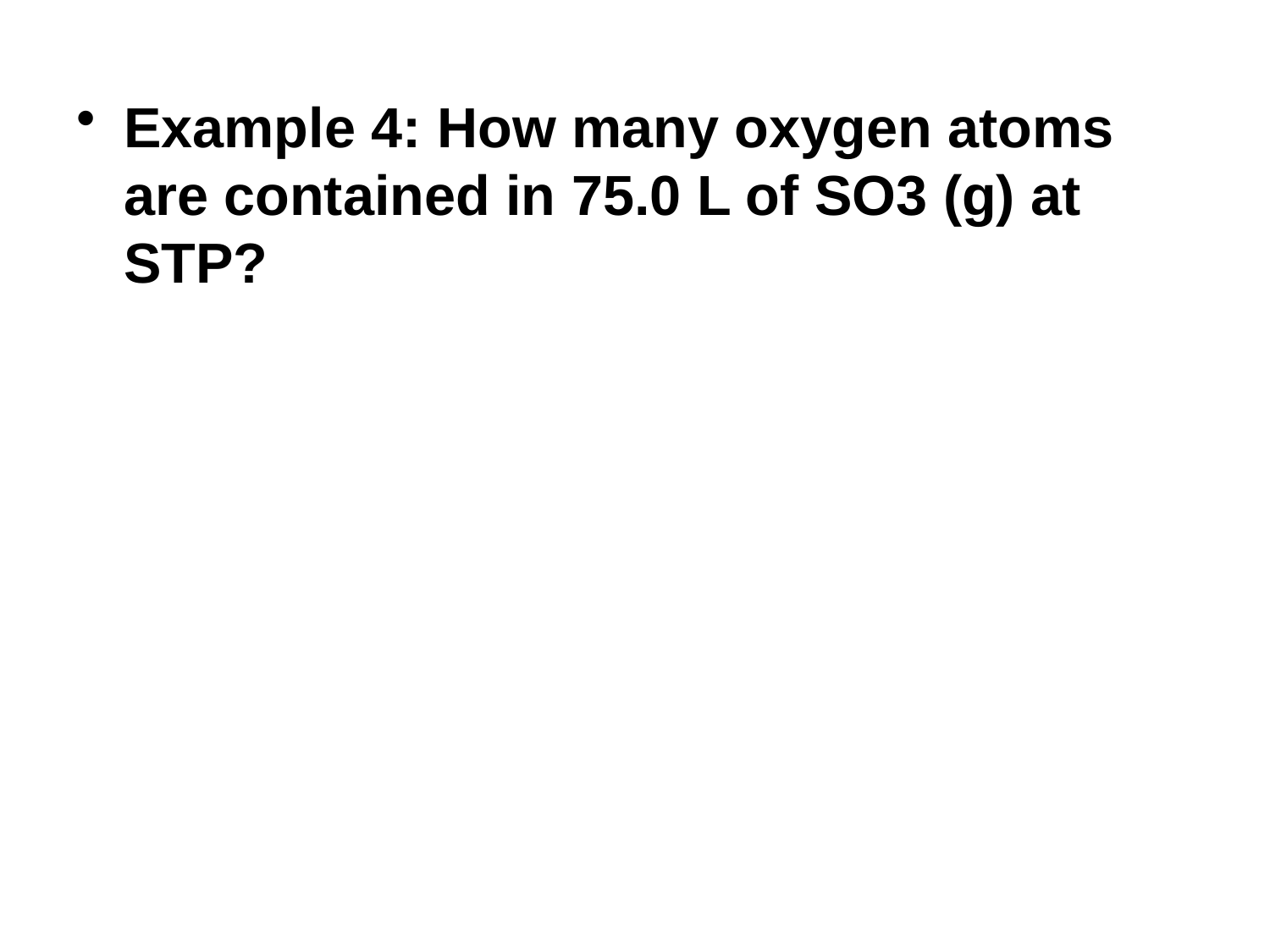

Example 4: How many oxygen atoms are contained in 75.0 L of SO3 (g) at STP?